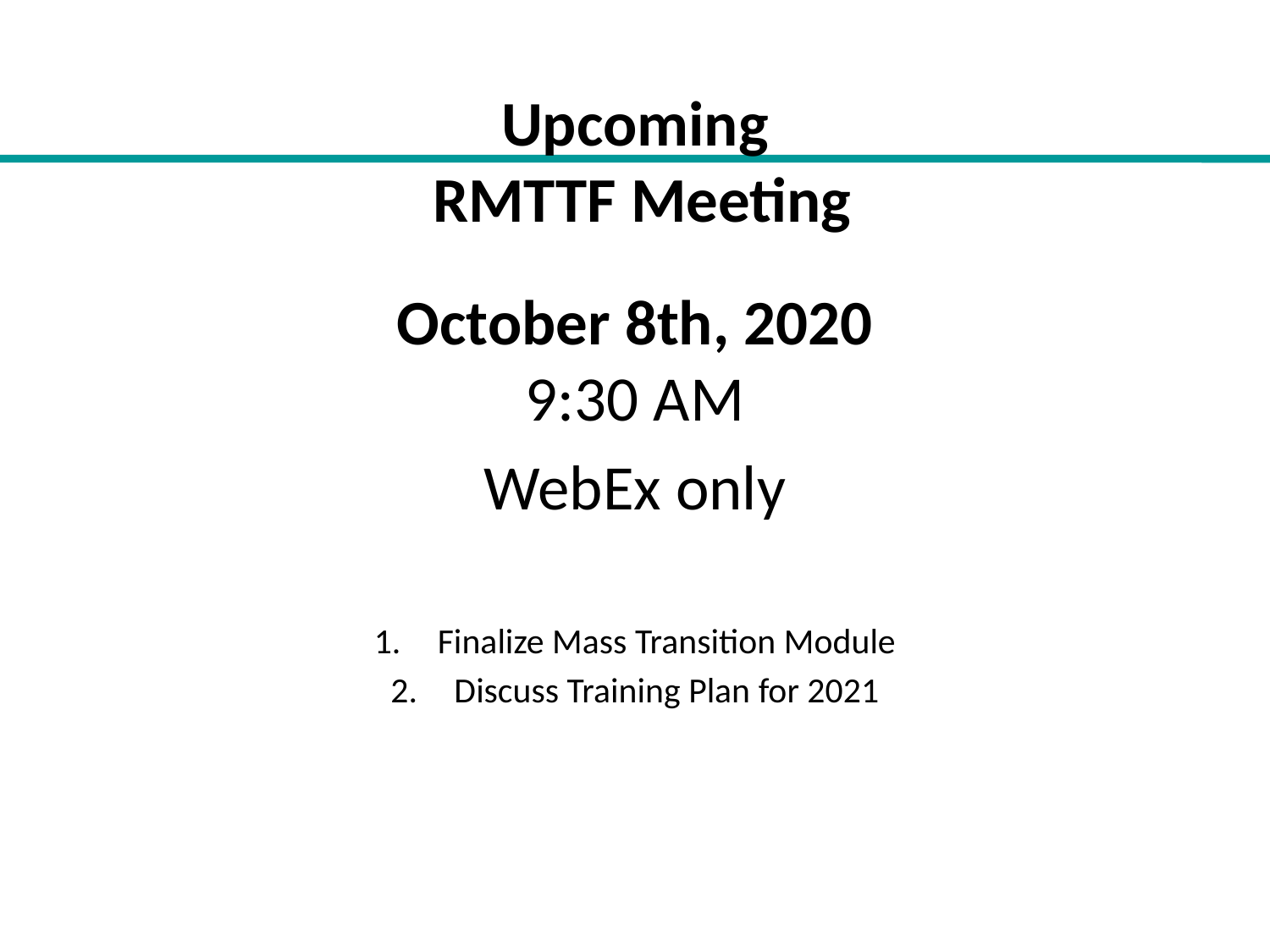

# Upcoming RMTTF Meeting
October 8th, 2020
9:30 AM
WebEx only

Finalize Mass Transition Module
Discuss Training Plan for 2021